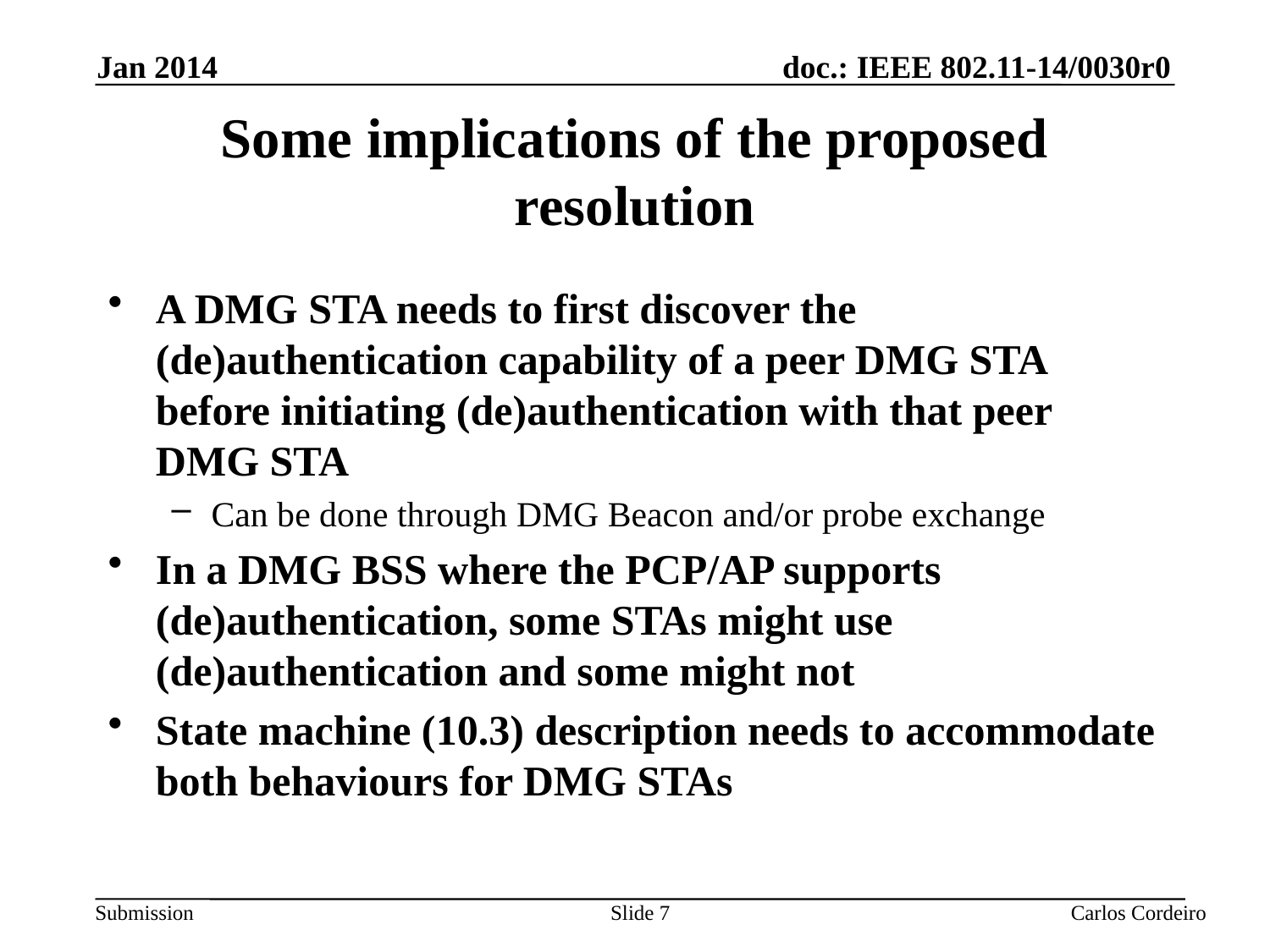

Jan 2014
# Some implications of the proposed resolution
A DMG STA needs to first discover the (de)authentication capability of a peer DMG STA before initiating (de)authentication with that peer DMG STA
Can be done through DMG Beacon and/or probe exchange
In a DMG BSS where the PCP/AP supports (de)authentication, some STAs might use (de)authentication and some might not
State machine (10.3) description needs to accommodate both behaviours for DMG STAs
Slide 7
Carlos Cordeiro